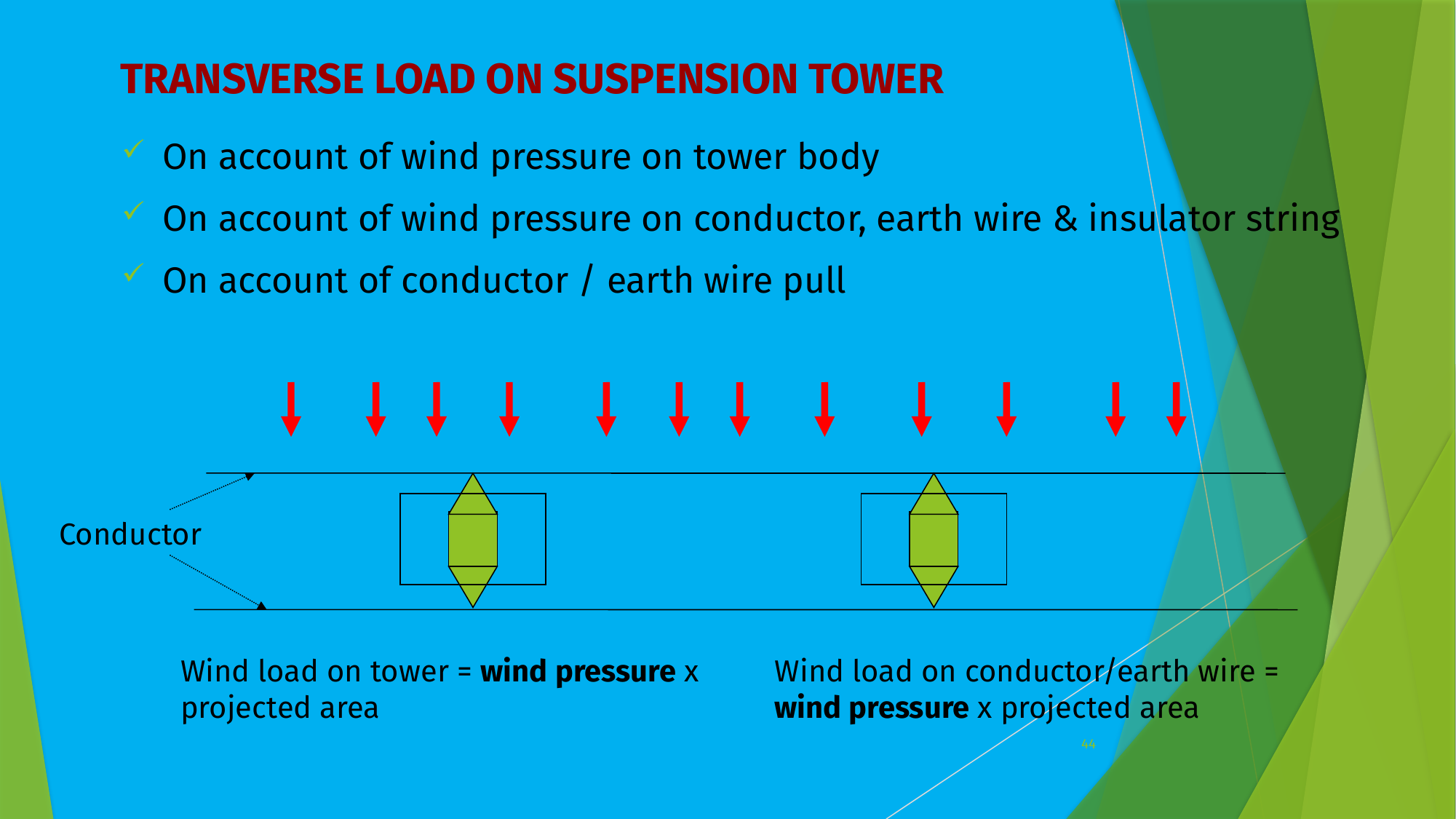

# TRANSVERSE LOAD ON SUSPENSION TOWER
On account of wind pressure on tower body
On account of wind pressure on conductor, earth wire & insulator string
On account of conductor / earth wire pull

Conductor

Wind load on tower = wind pressure x projected area
Wind load on conductor/earth wire = wind pressure x projected area
44